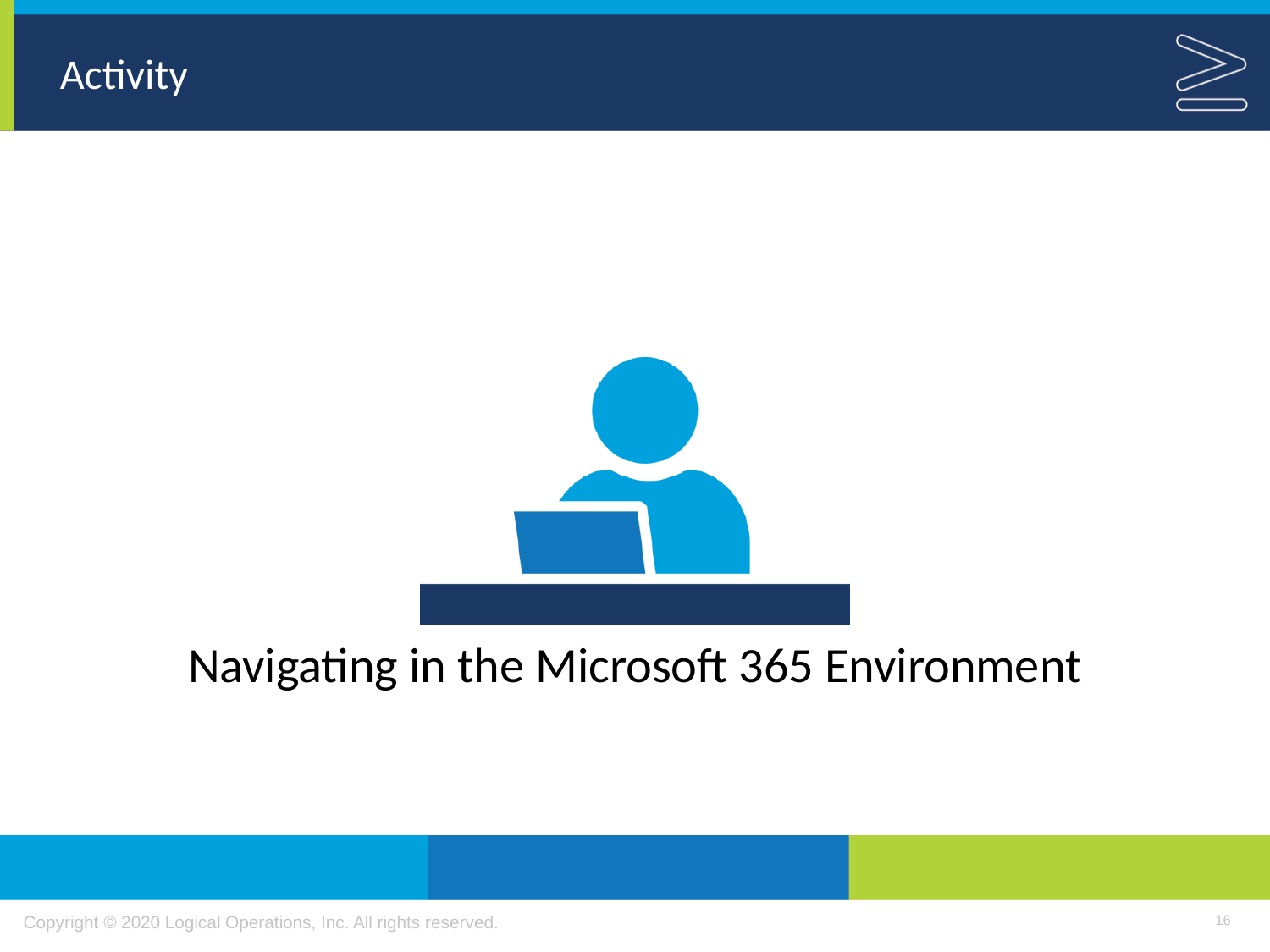

Navigating in the Microsoft 365 Environment
16